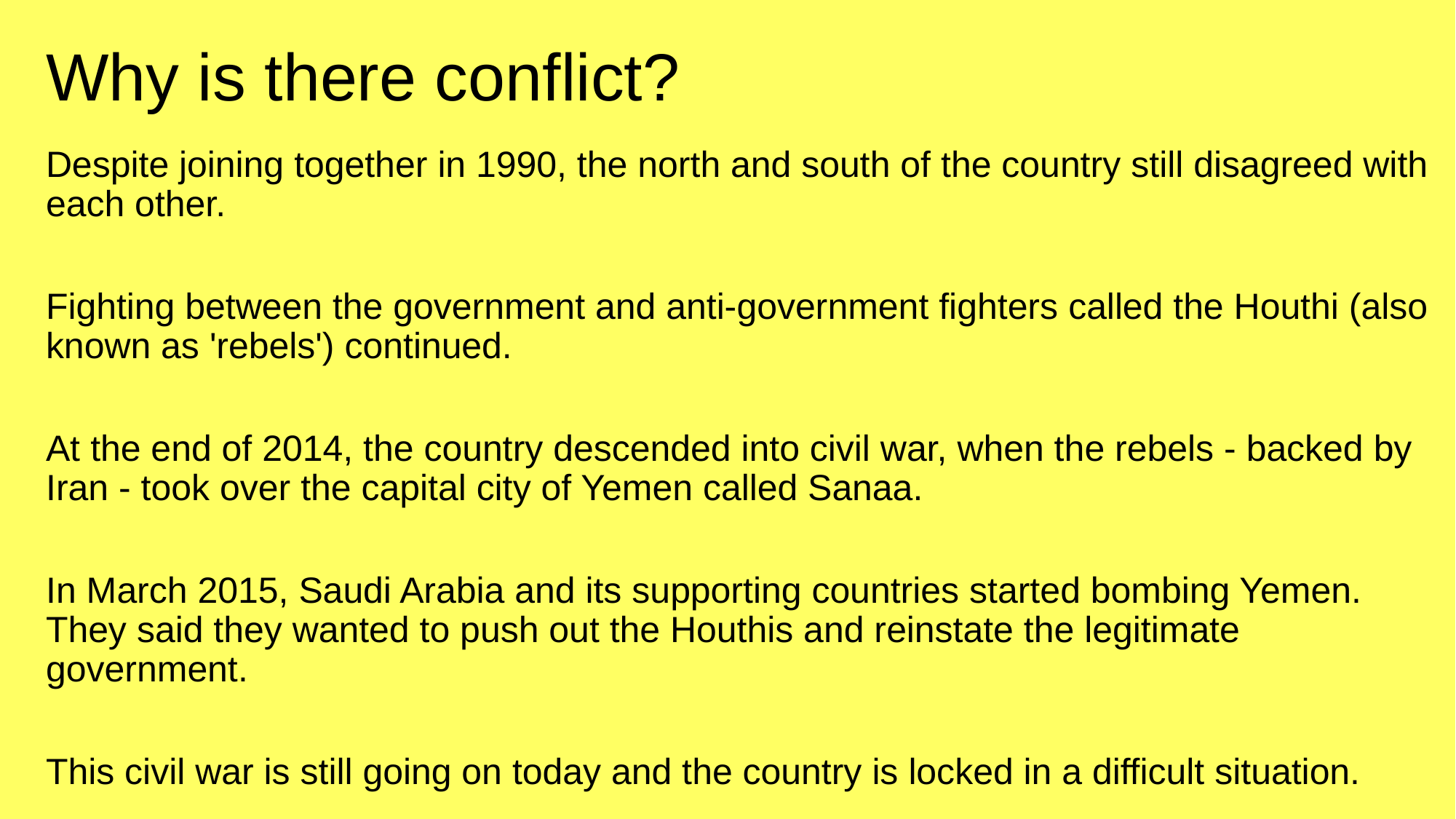

# Why is there conflict?
Despite joining together in 1990, the north and south of the country still disagreed with each other.

Fighting between the government and anti-government fighters called the Houthi (also known as 'rebels') continued.

At the end of 2014, the country descended into civil war, when the rebels - backed by Iran - took over the capital city of Yemen called Sanaa.

In March 2015, Saudi Arabia and its supporting countries started bombing Yemen. They said they wanted to push out the Houthis and reinstate the legitimate government.

This civil war is still going on today and the country is locked in a difficult situation.